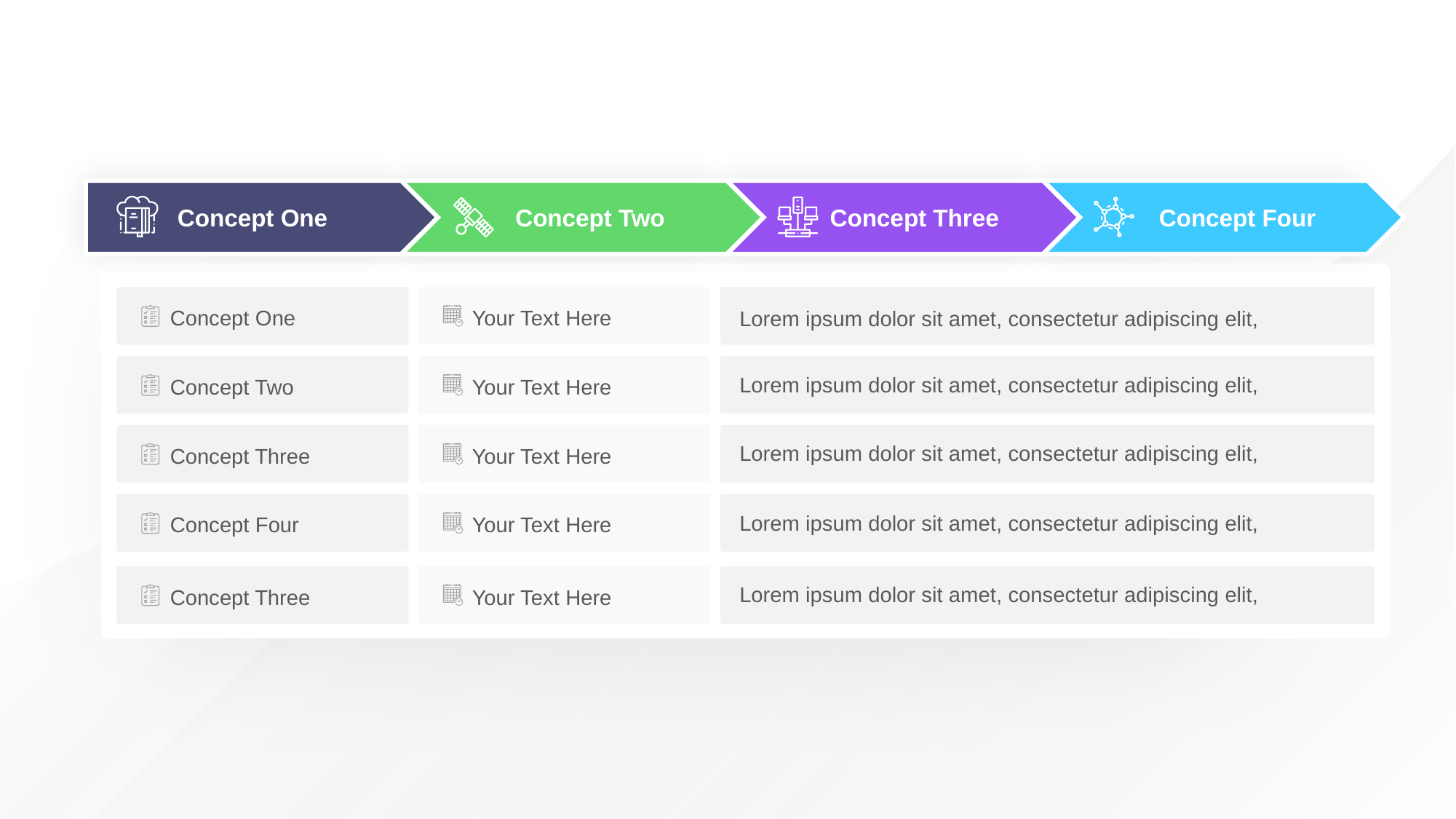

Concept One
     Concept Two
      Concept Three
       Concept Four

Lorem ipsum dolor sit amet, consectetur adipiscing elit,
Concept One

Your Text Here

Lorem ipsum dolor sit amet, consectetur adipiscing elit,
Concept Two

Your Text Here

Lorem ipsum dolor sit amet, consectetur adipiscing elit,

Concept Three

Your Text Here

Lorem ipsum dolor sit amet, consectetur adipiscing elit,
Concept Four

Your Text Here

Lorem ipsum dolor sit amet, consectetur adipiscing elit,

Concept Three

Your Text Here